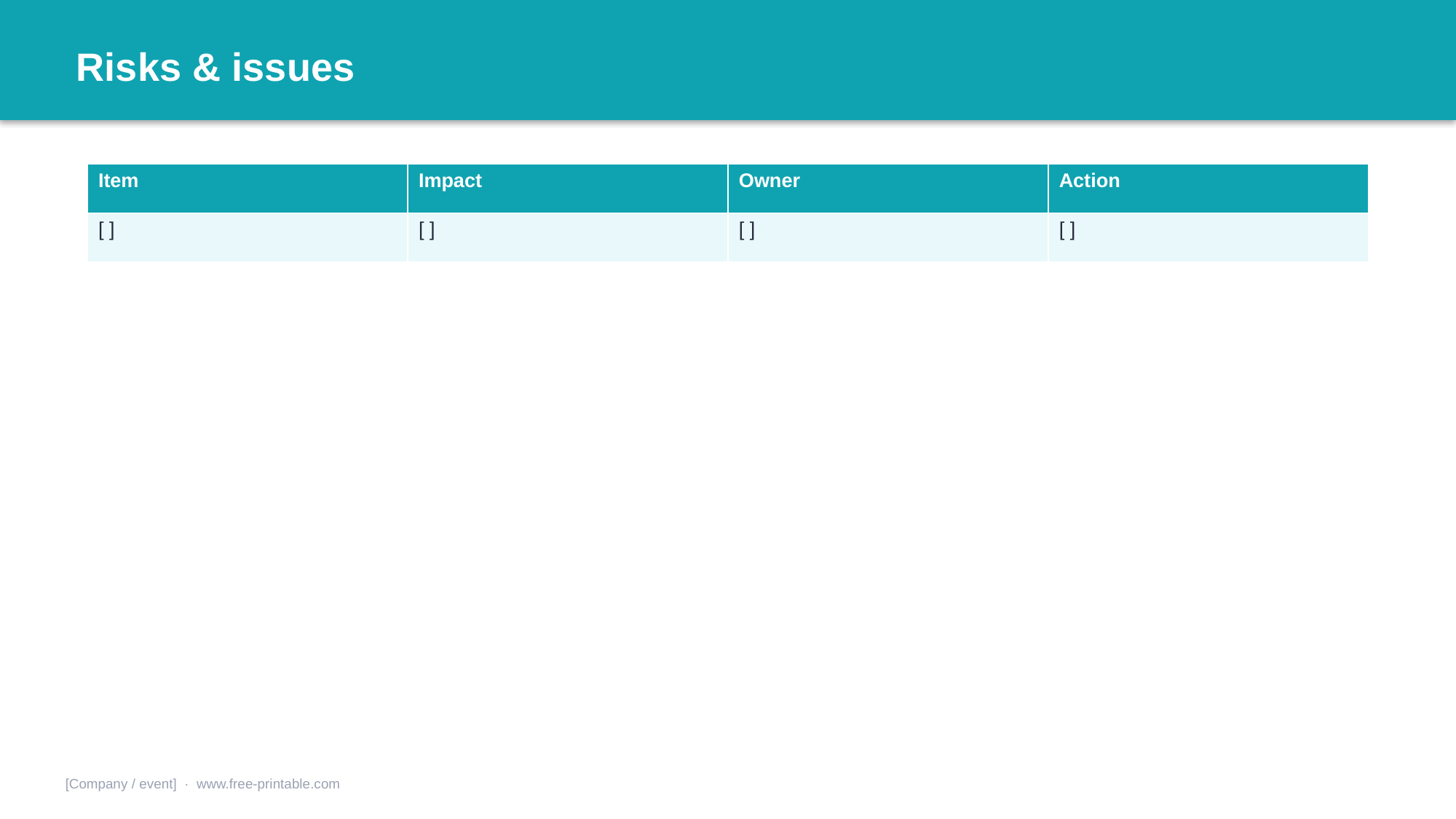

Risks & issues
| Item | Impact | Owner | Action |
| --- | --- | --- | --- |
| [ ] | [ ] | [ ] | [ ] |
[Company / event]  ·  www.free-printable.com